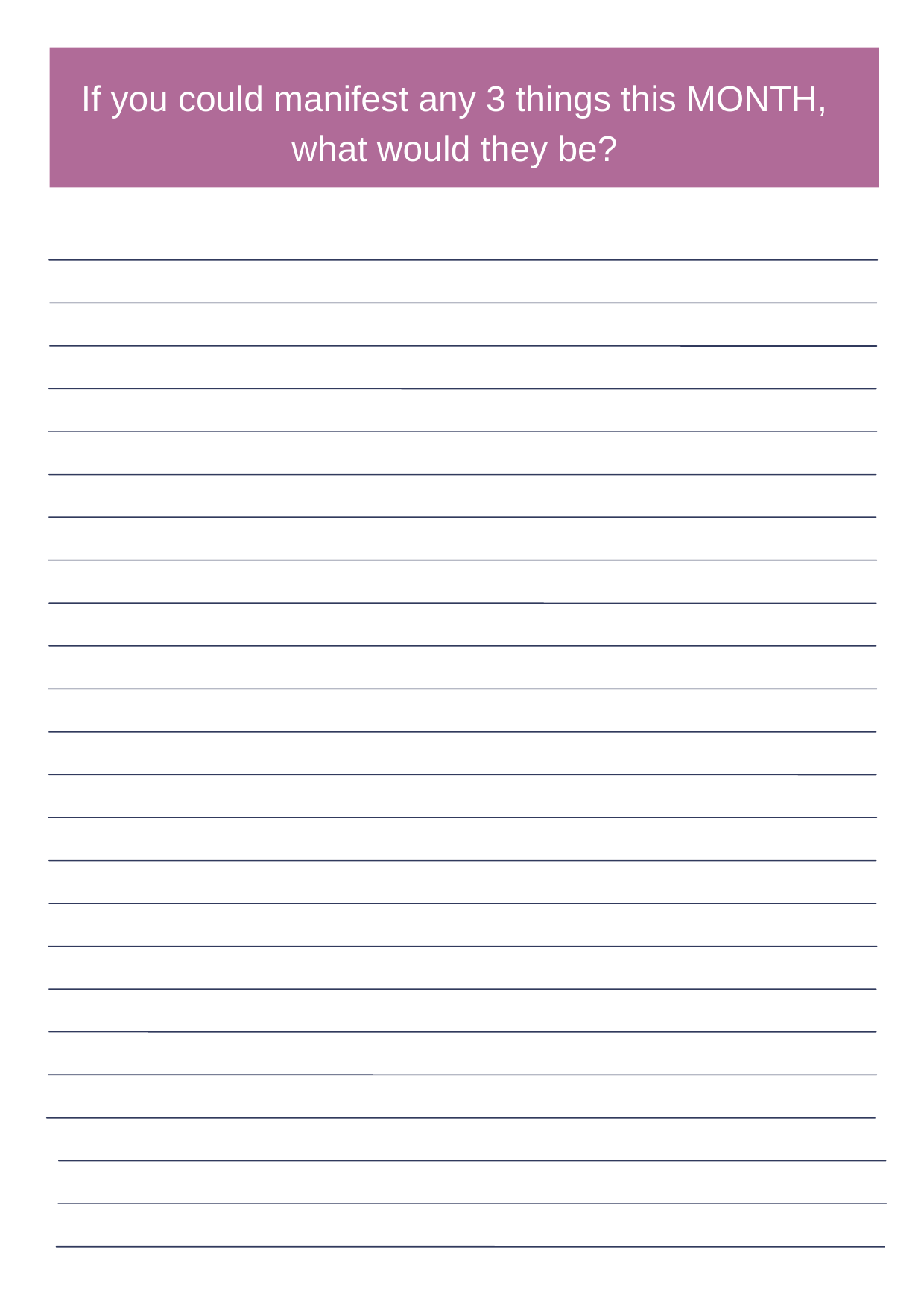

If you could manifest any 3 things this MONTH, what would they be?